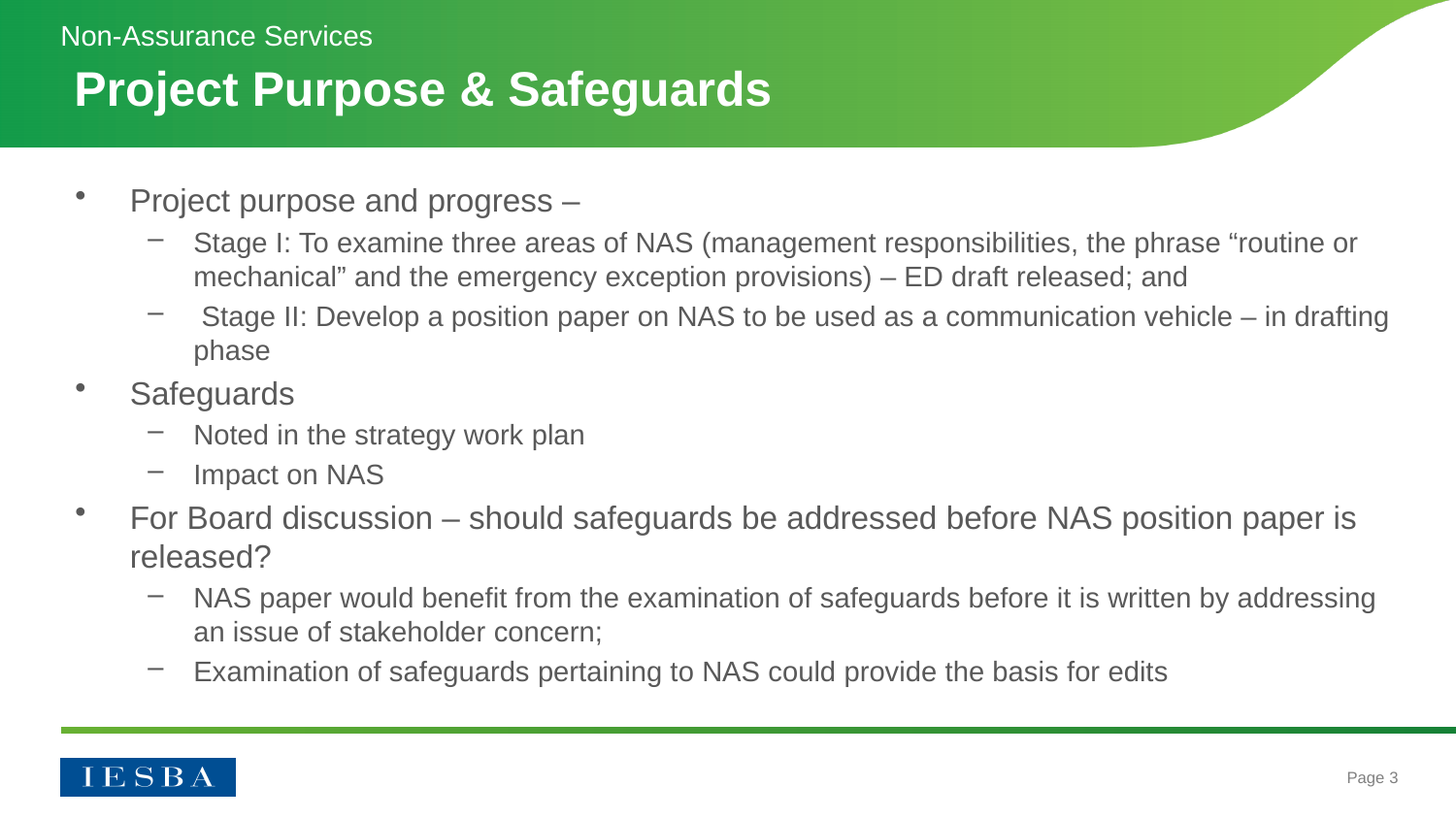

Non-Assurance Services

# Project Purpose & Safeguards
Project purpose and progress –
Stage I: To examine three areas of NAS (management responsibilities, the phrase “routine or mechanical” and the emergency exception provisions) – ED draft released; and
 Stage II: Develop a position paper on NAS to be used as a communication vehicle – in drafting phase
Safeguards
Noted in the strategy work plan
Impact on NAS
For Board discussion – should safeguards be addressed before NAS position paper is released?
NAS paper would benefit from the examination of safeguards before it is written by addressing an issue of stakeholder concern;
Examination of safeguards pertaining to NAS could provide the basis for edits